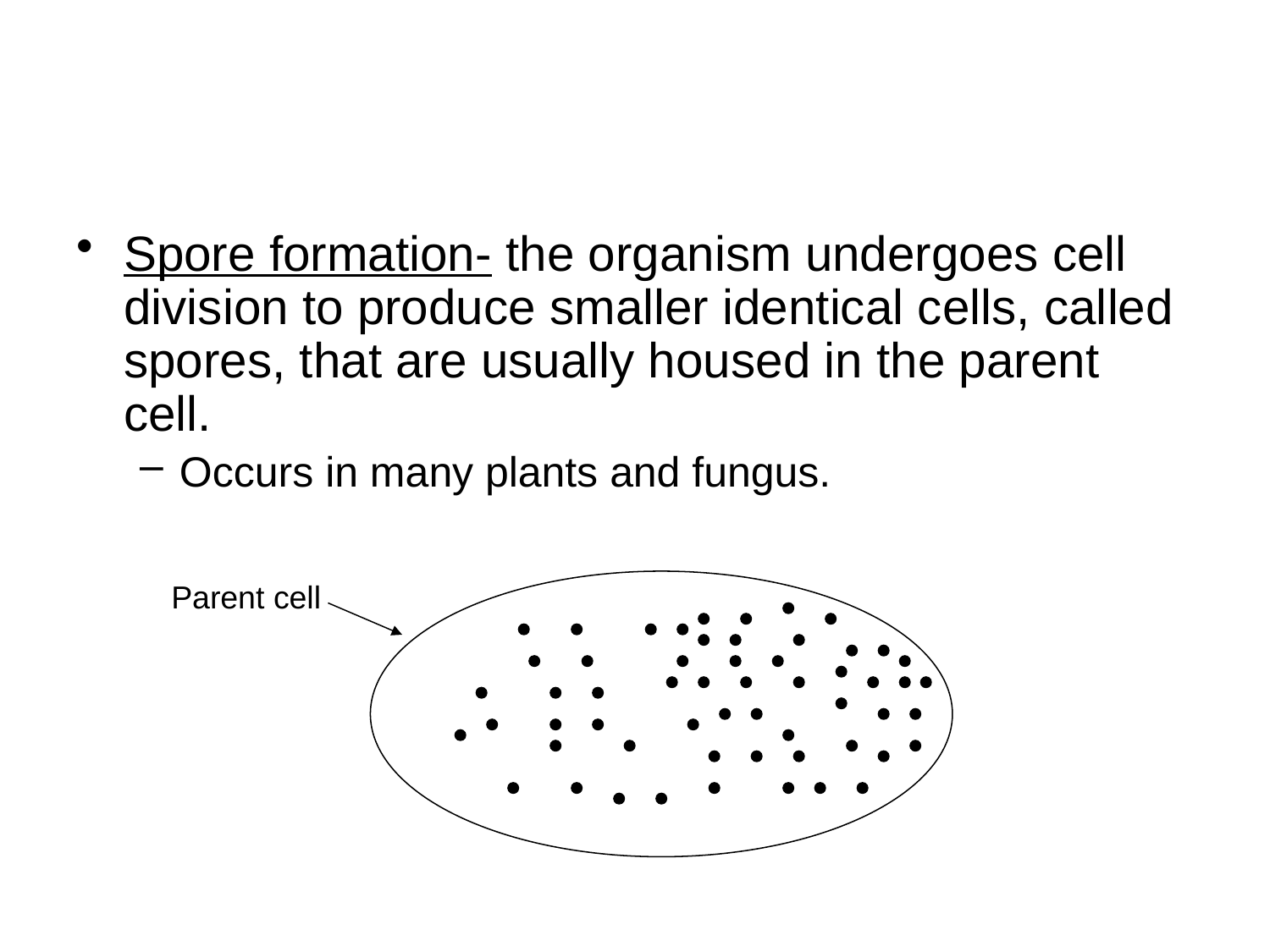

#
Spore formation- the organism undergoes cell division to produce smaller identical cells, called spores, that are usually housed in the parent cell.
Occurs in many plants and fungus.
Parent cell